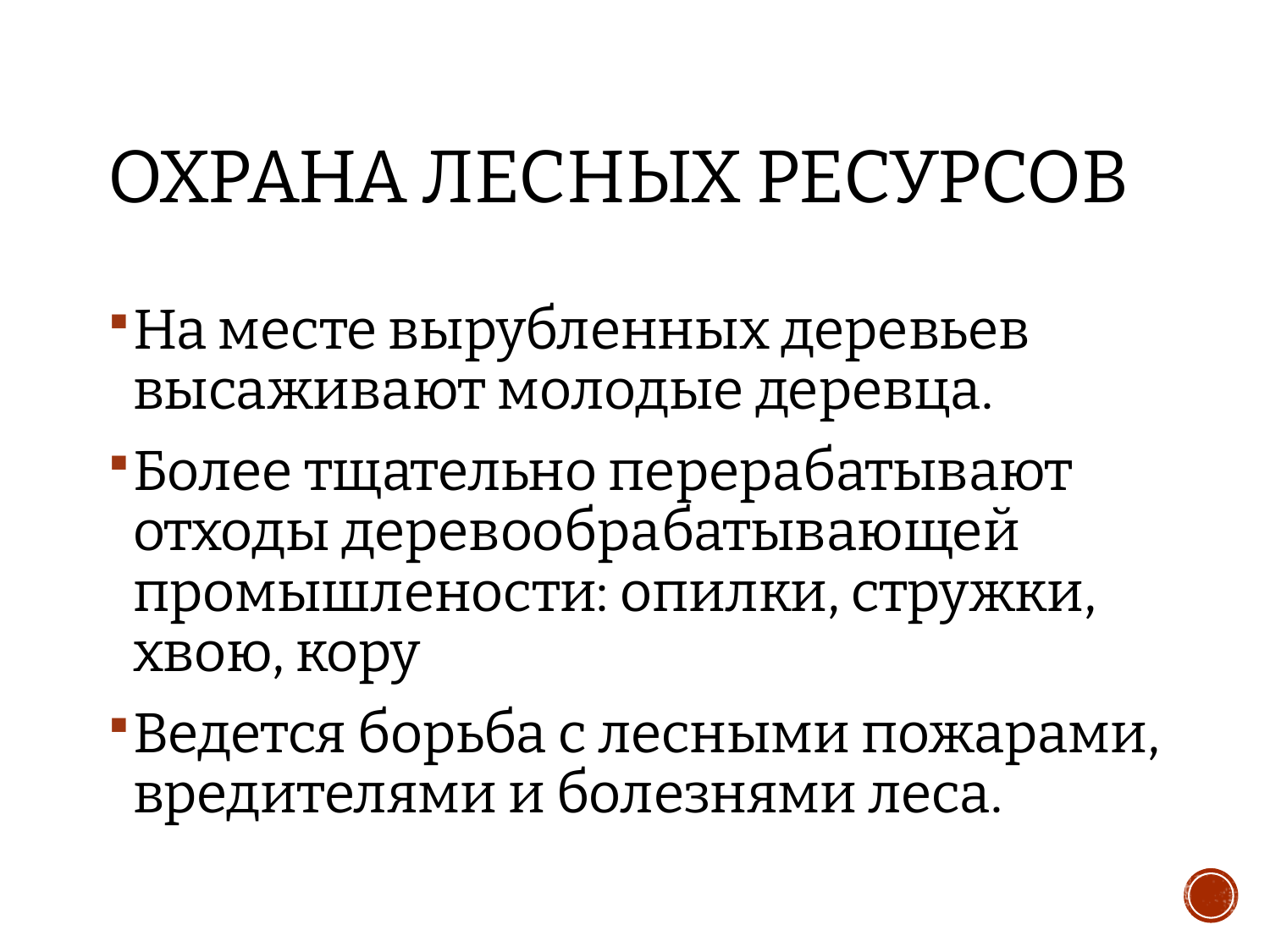

# Охрана лесных ресурсов
На месте вырубленных деревьев  высаживают молодые деревца.
Более тщательно перерабатывают отходы деревообрабатывающей промышлености: опилки, стружки, хвою, кору
Ведется борьба с лесными пожарами, вредителями и болезнями леса.